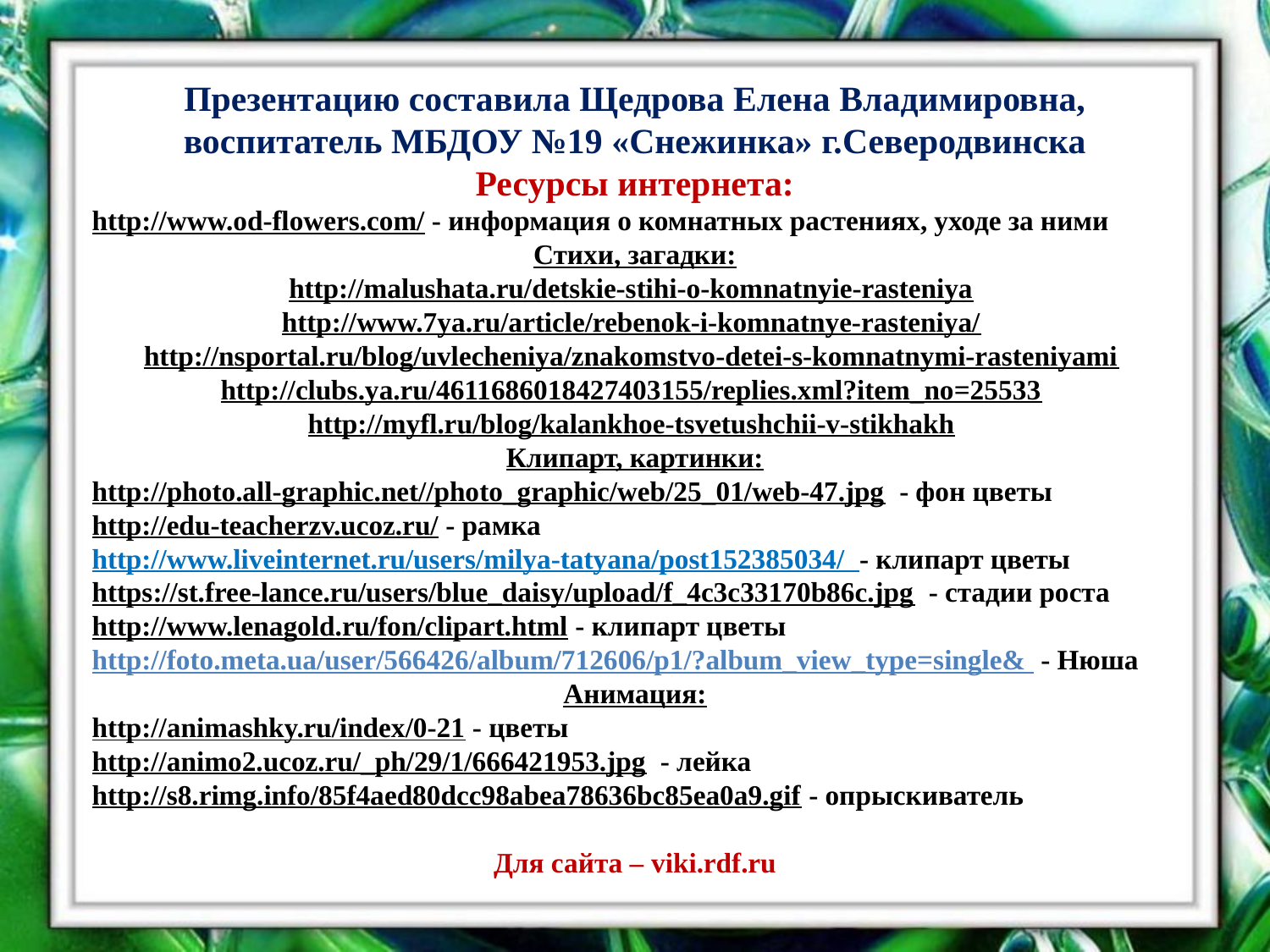

Презентацию составила Щедрова Елена Владимировна,
воспитатель МБДОУ №19 «Снежинка» г.Северодвинска
Ресурсы интернета:
http://www.od-flowers.com/ - информация о комнатных растениях, уходе за ними
Стихи, загадки:
http://malushata.ru/detskie-stihi-o-komnatnyie-rasteniya
http://www.7ya.ru/article/rebenok-i-komnatnye-rasteniya/
http://nsportal.ru/blog/uvlecheniya/znakomstvo-detei-s-komnatnymi-rasteniyami
http://clubs.ya.ru/4611686018427403155/replies.xml?item_no=25533
http://myfl.ru/blog/kalankhoe-tsvetushchii-v-stikhakh
Клипарт, картинки:
http://photo.all-graphic.net//photo_graphic/web/25_01/web-47.jpg  - фон цветы
http://edu-teacherzv.ucoz.ru/ - рамка
http://www.liveinternet.ru/users/milya-tatyana/post152385034/  - клипарт цветы
https://st.free-lance.ru/users/blue_daisy/upload/f_4c3c33170b86c.jpg  - стадии роста
http://www.lenagold.ru/fon/clipart.html - клипарт цветы
http://foto.meta.ua/user/566426/album/712606/p1/?album_view_type=single&  - Нюша
Анимация:
http://animashky.ru/index/0-21 - цветы
http://animo2.ucoz.ru/_ph/29/1/666421953.jpg  - лейка
http://s8.rimg.info/85f4aed80dcc98abea78636bc85ea0a9.gif - опрыскиватель

Для сайта – viki.rdf.ru